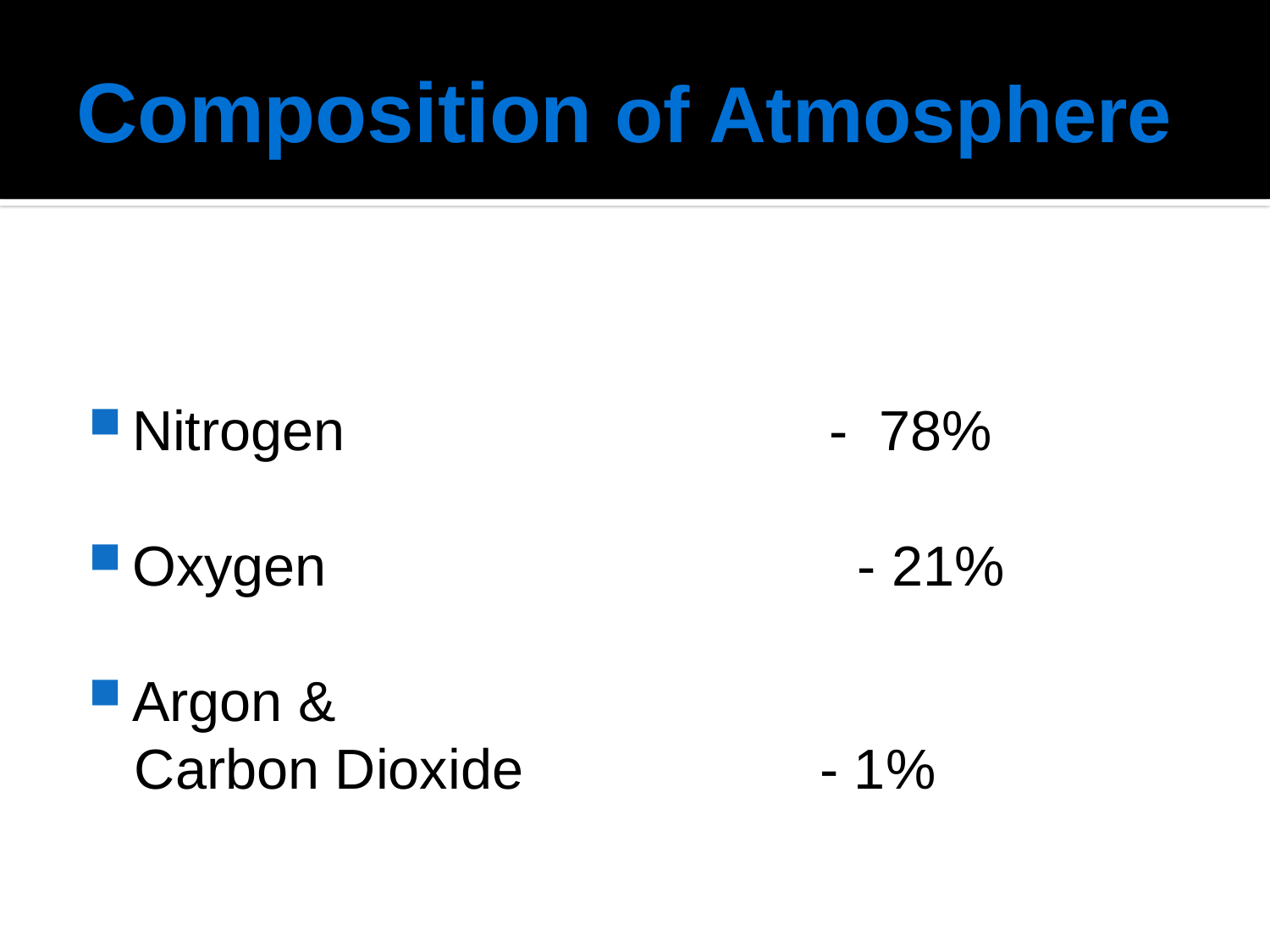

# Composition of Atmosphere

Nitrogen                               -  78%

Oxygen                                  - 21%

Argon &
   Carbon Dioxide                   - 1%